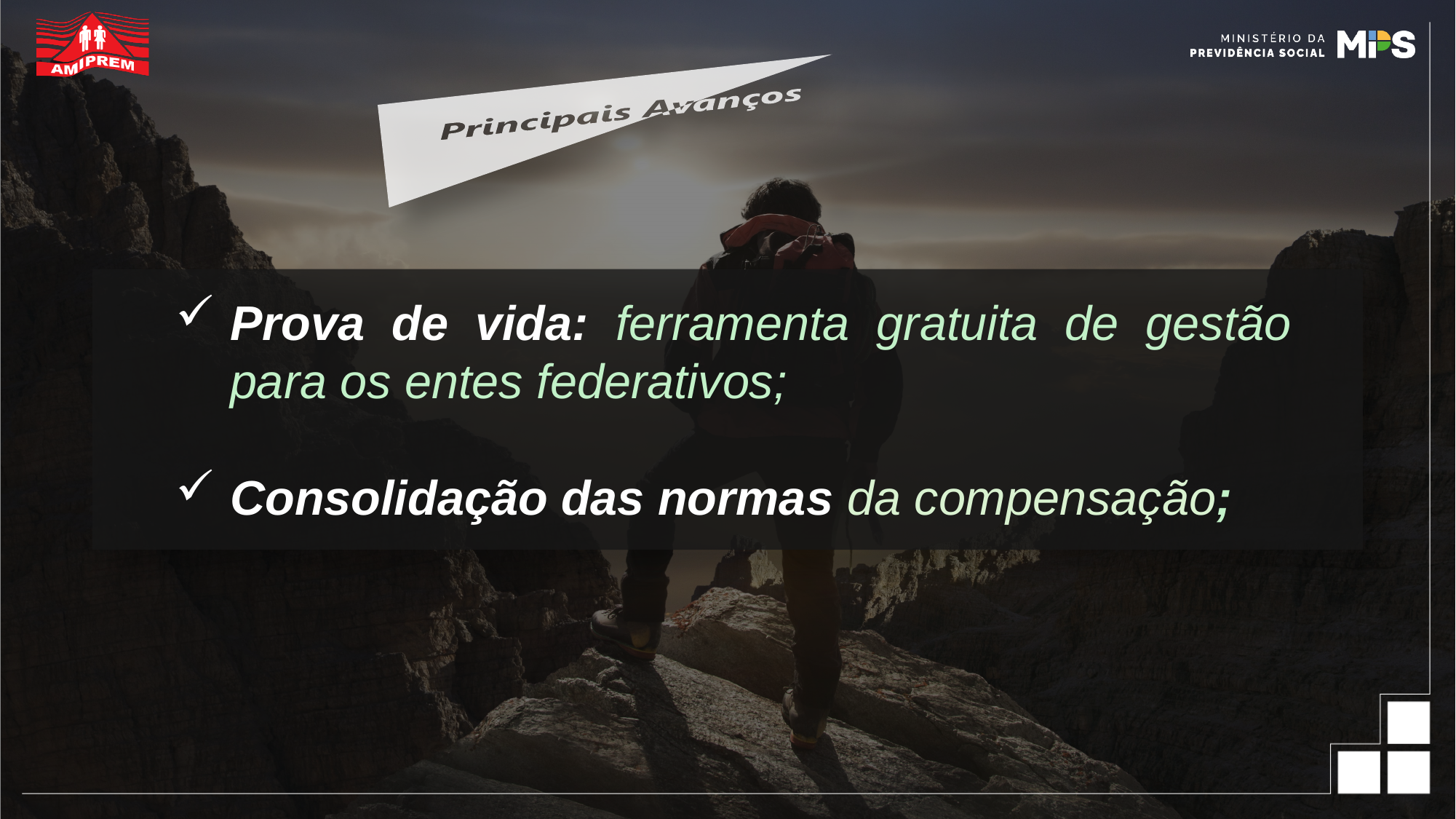

Prova de vida: ferramenta gratuita de gestão para os entes federativos;

Consolidação das normas da compensação;